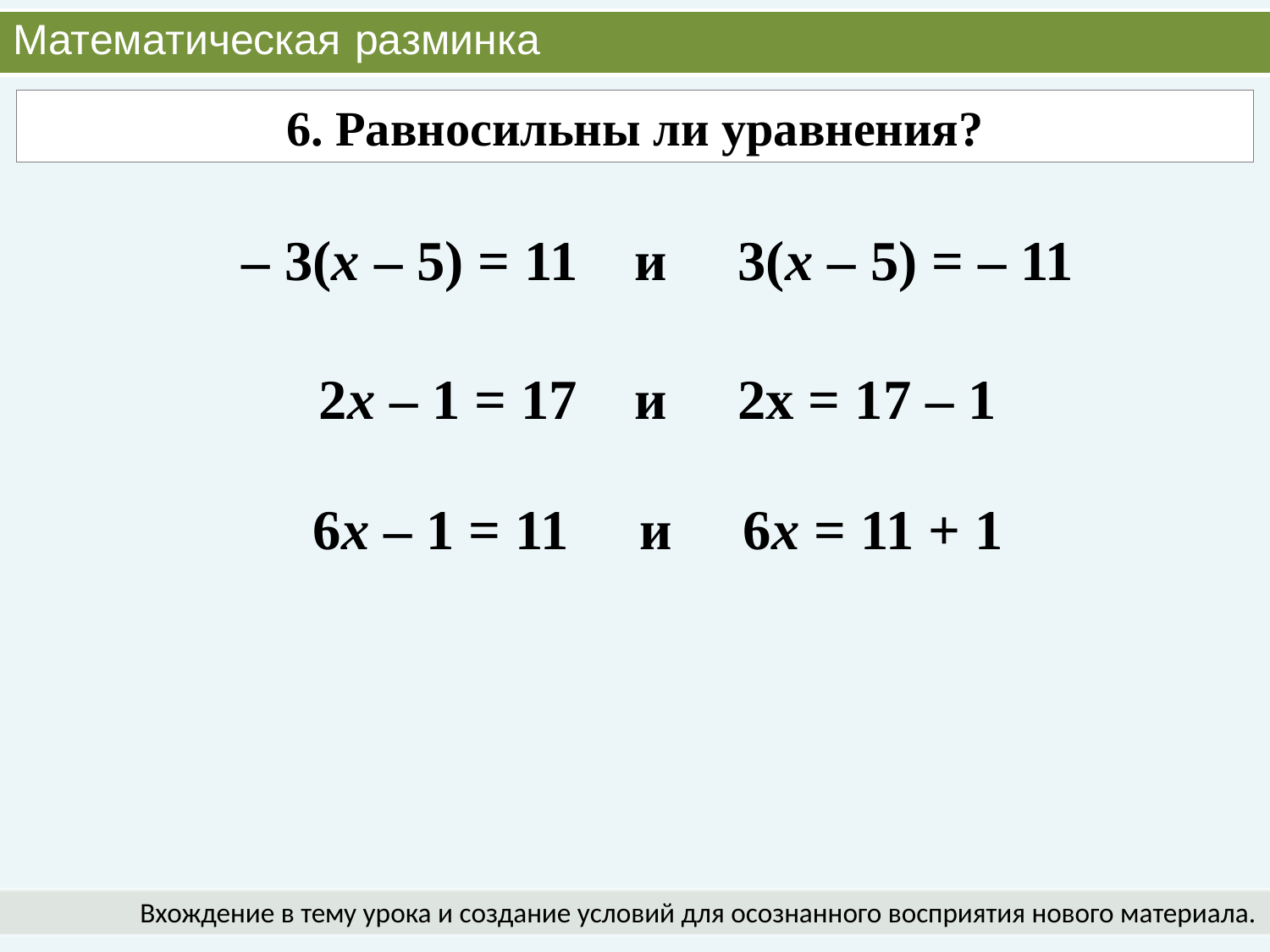

# Математическая разминка

6. Равносильны ли уравнения?
– 3(х – 5) = 11    и     3(х – 5) = – 11
2х – 1 = 17    и     2х = 17 – 1
6х – 1 = 11     и     6х = 11 + 1

Вхождение в тему урока и создание условий для осознанного восприятия нового материала.